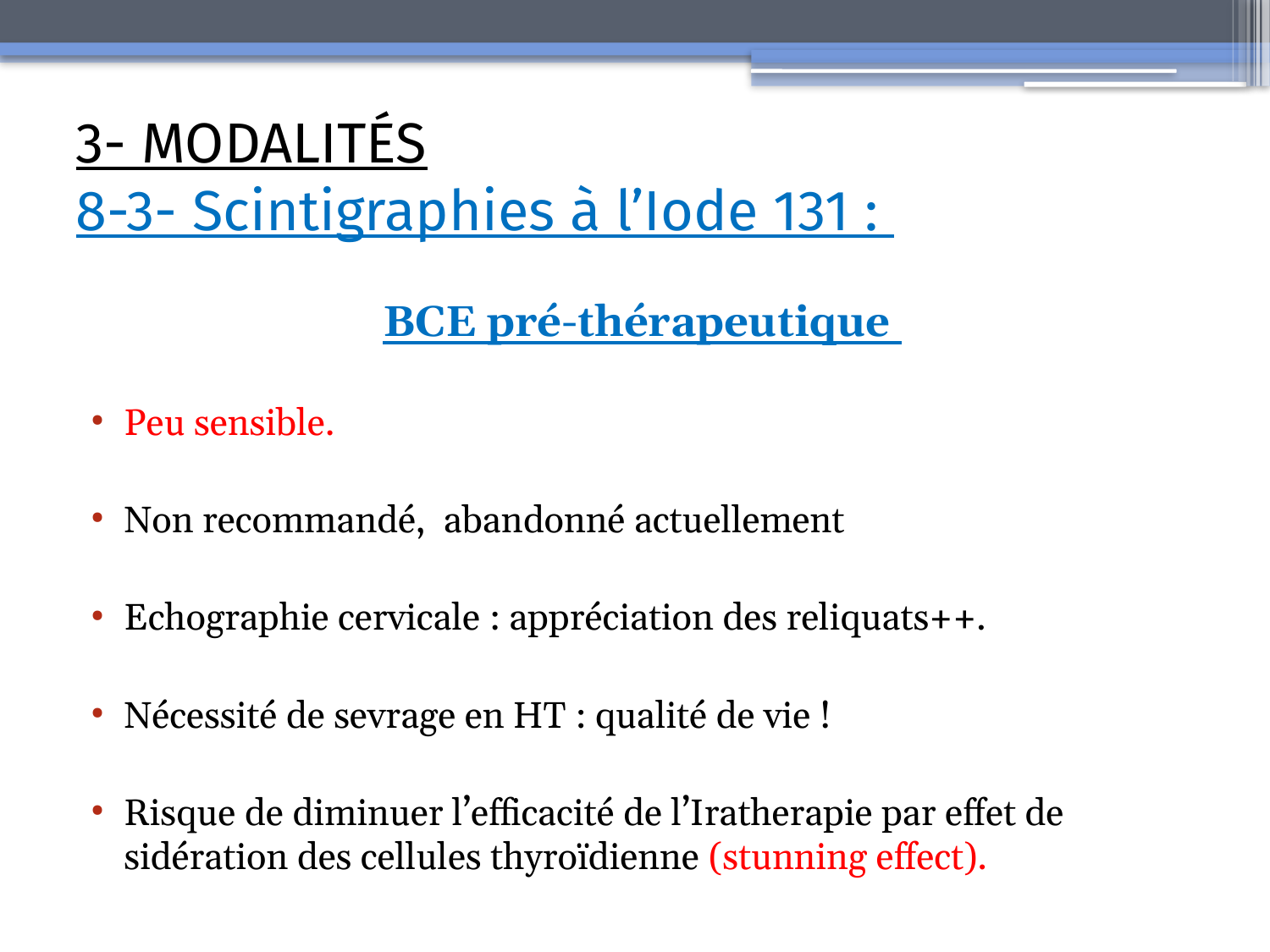

# 3- MODALITÉS 8-3- Scintigraphies à l’Iode 131 :
BCE pré-thérapeutique

Peu sensible.

Non recommandé,  abandonné actuellement

Echographie cervicale : appréciation des reliquats++.

Nécessité de sevrage en HT : qualité de vie !

Risque de diminuer l’efficacité de l’Iratherapie par effet de sidération des cellules thyroïdienne (stunning effect).